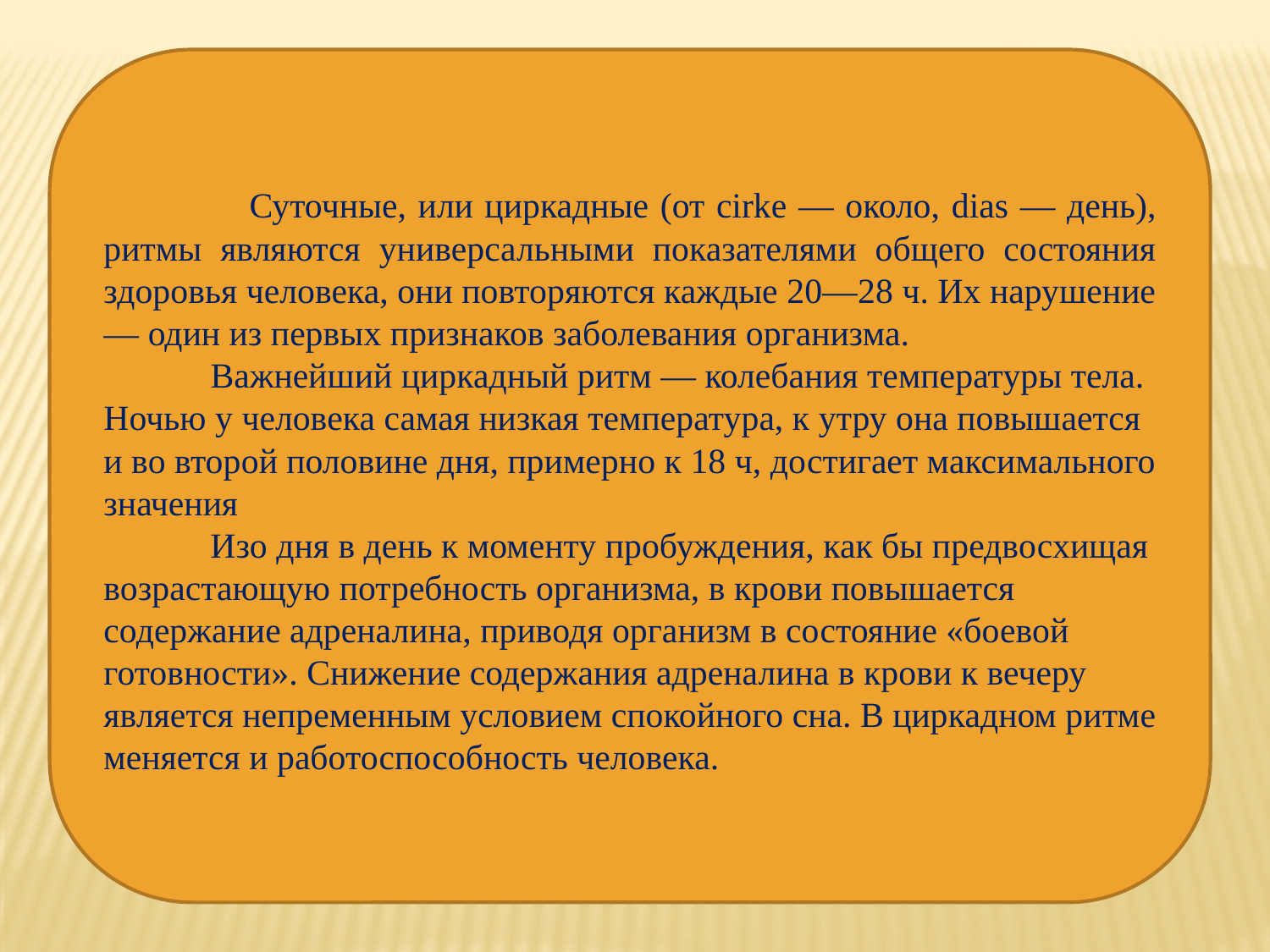

Суточные, или циркадные (от cirke — около, dias — день), ритмы являются универсальными показателями общего состояния здоровья человека, они повторяются каждые 20—28 ч. Их нарушение — один из первых признаков заболевания организма.
            Важнейший циркадный ритм — колебания температуры тела. Ночью у человека самая низкая температура, к утру она повышается и во второй половине дня, примерно к 18 ч, достигает максимального значения
            Изо дня в день к моменту пробуждения, как бы предвосхищая возрастающую потребность организма, в крови повышается содержание адреналина, приводя организм в состояние «боевой готовности». Снижение содержания адреналина в крови к вечеру является непременным условием спокойного сна. В циркадном ритме меняется и работоспособность человека.